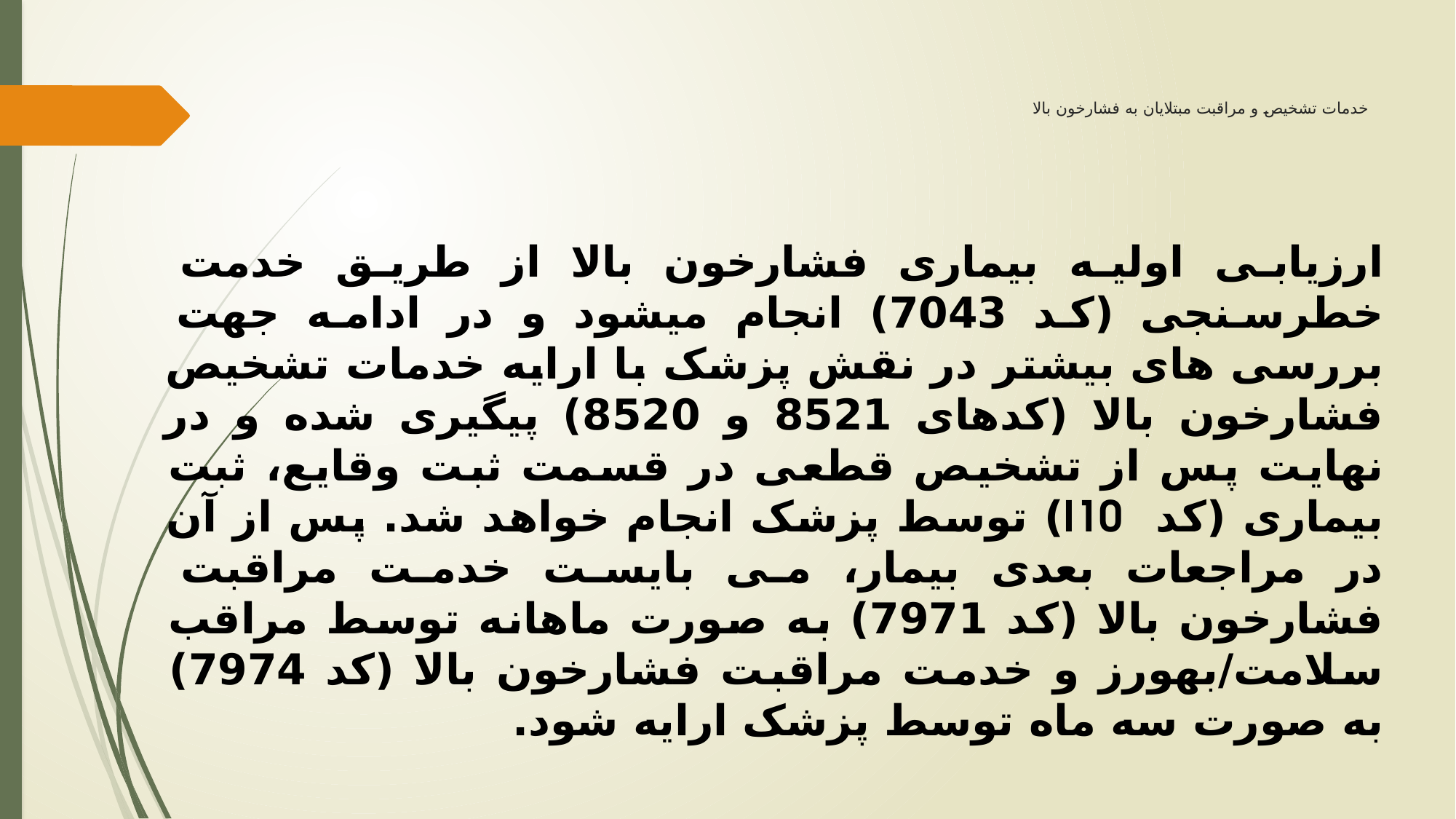

# خدمات تشخیص و مراقبت مبتلایان به فشارخون بالا
ارزیابی اولیه بیماری فشارخون بالا از طریق خدمت خطرسنجی (کد 7043) انجام میشود و در ادامه جهت بررسی های بیشتر در نقش پزشک با ارایه خدمات تشخیص فشارخون بالا (کدهای 8521 و 8520) پیگیری شده و در نهایت پس از تشخیص قطعی در قسمت ثبت وقایع، ثبت بیماری (کد  I10) توسط پزشک انجام خواهد شد. پس از آن در مراجعات بعدی بیمار، می بایست خدمت مراقبت فشارخون بالا (کد 7971) به صورت ماهانه توسط مراقب سلامت/بهورز و خدمت مراقبت فشارخون بالا (کد 7974) به صورت سه ماه توسط پزشک ارایه شود.